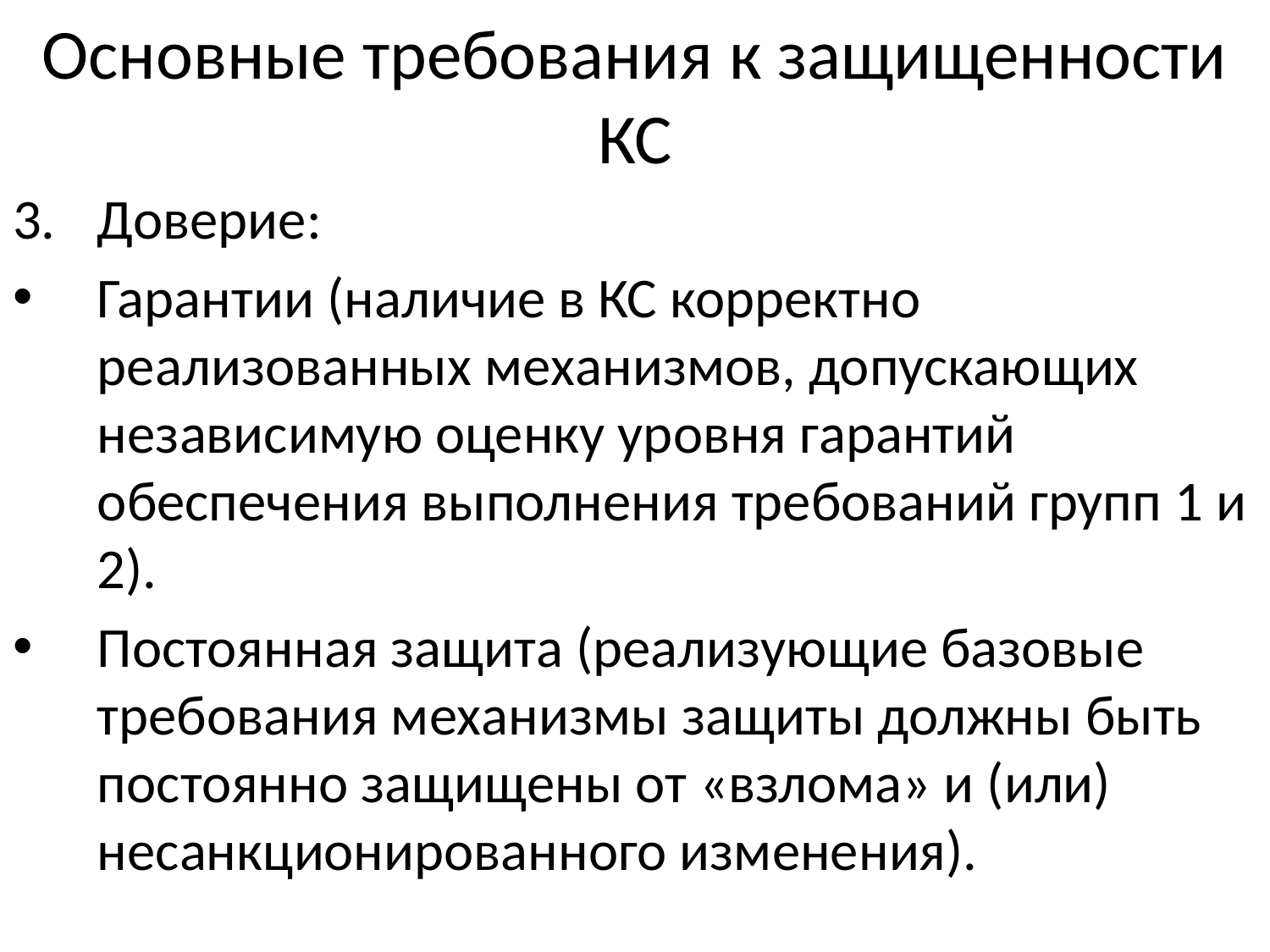

# Основные требования к защищенности КС
Доверие:
Гарантии (наличие в КС корректно реализованных механизмов, допускающих независимую оценку уровня гарантий обеспечения выполнения требований групп 1 и 2).
Постоянная защита (реализующие базовые требования механизмы защиты должны быть постоянно защищены от «взлома» и (или) несанкционированного изменения).